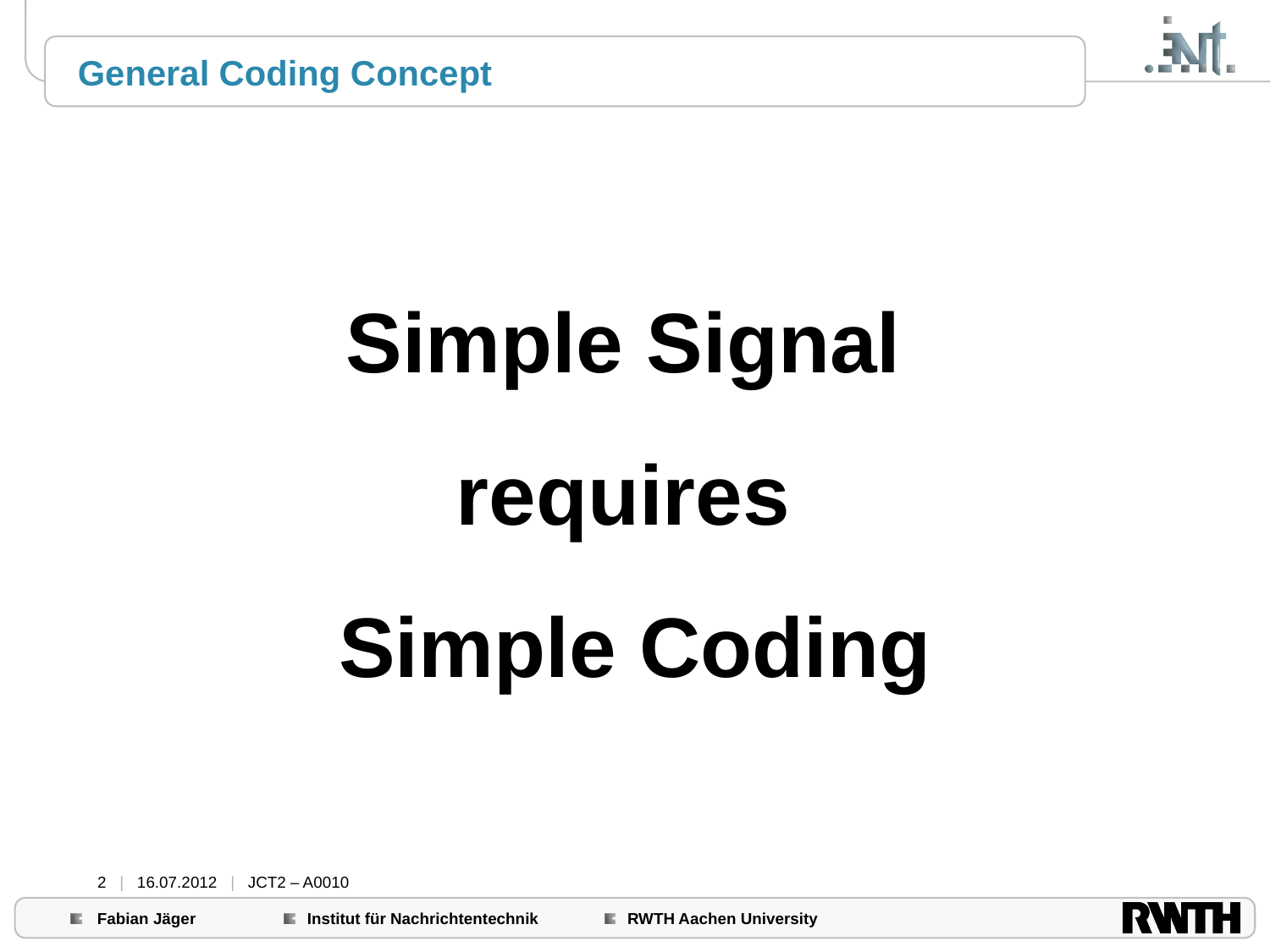

# General Coding Concept
Simple Signal
requires
Simple Coding
2   |   16.07.2012   |   JCT2 – A0010